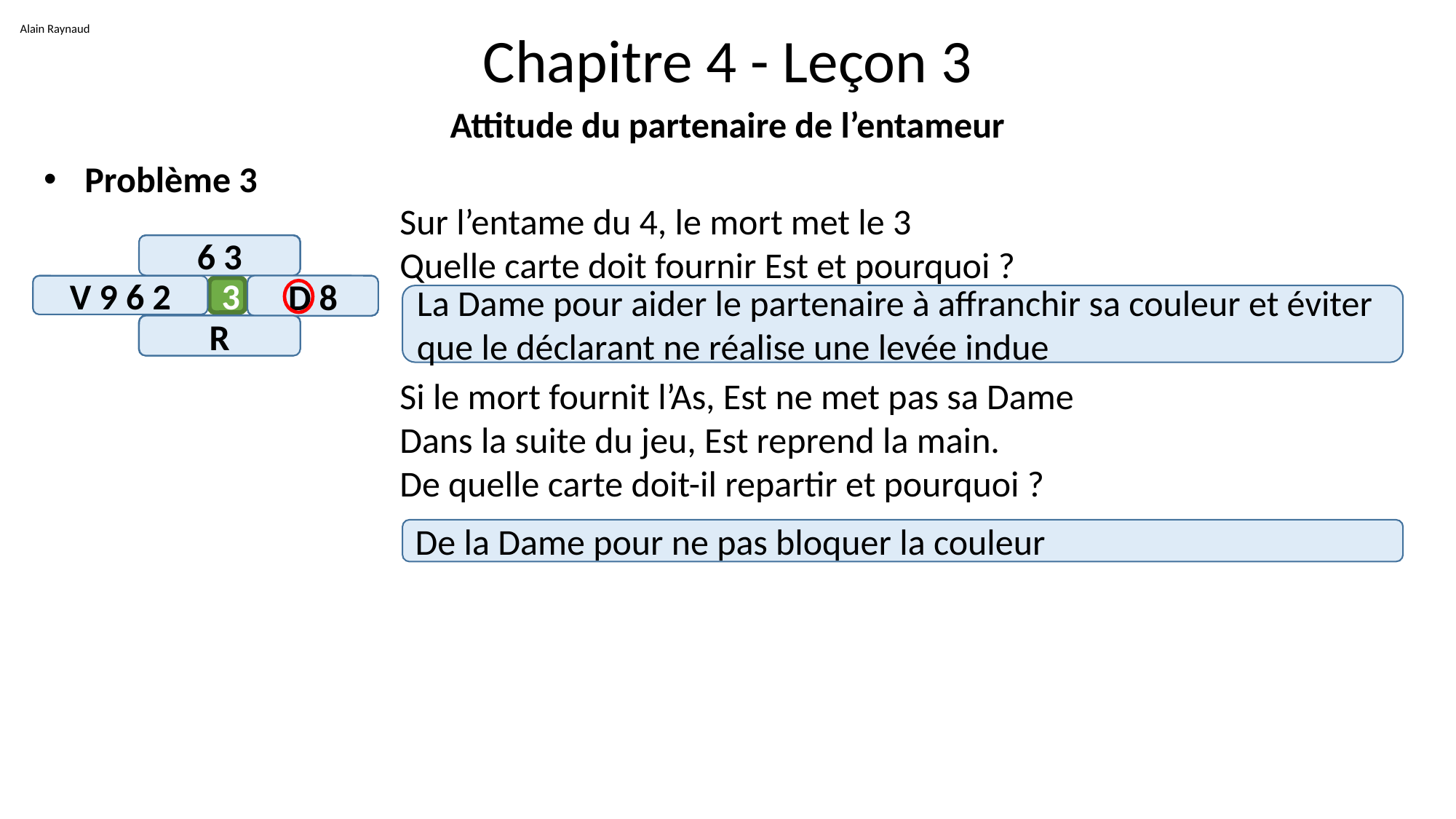

Alain Raynaud
# Chapitre 4 - Leçon 3
Attitude du partenaire de l’entameur
Problème 3

Sur l’entame du 4, le mort met le 3
Quelle carte doit fournir Est et pourquoi ?

Si le mort fournit l’As, Est ne met pas sa Dame
Dans la suite du jeu, Est reprend la main.
De quelle carte doit-il repartir et pourquoi ?
A 6 3
A 6 3
V 10 5 4 2
D 8 7
R 9
3
6 3

D 8 7
D 8
V 9 6 2

La Dame pour aider le partenaire à affranchir sa couleur et éviter que le déclarant ne réalise une levée indue
R
R 9

De la Dame pour ne pas bloquer la couleur